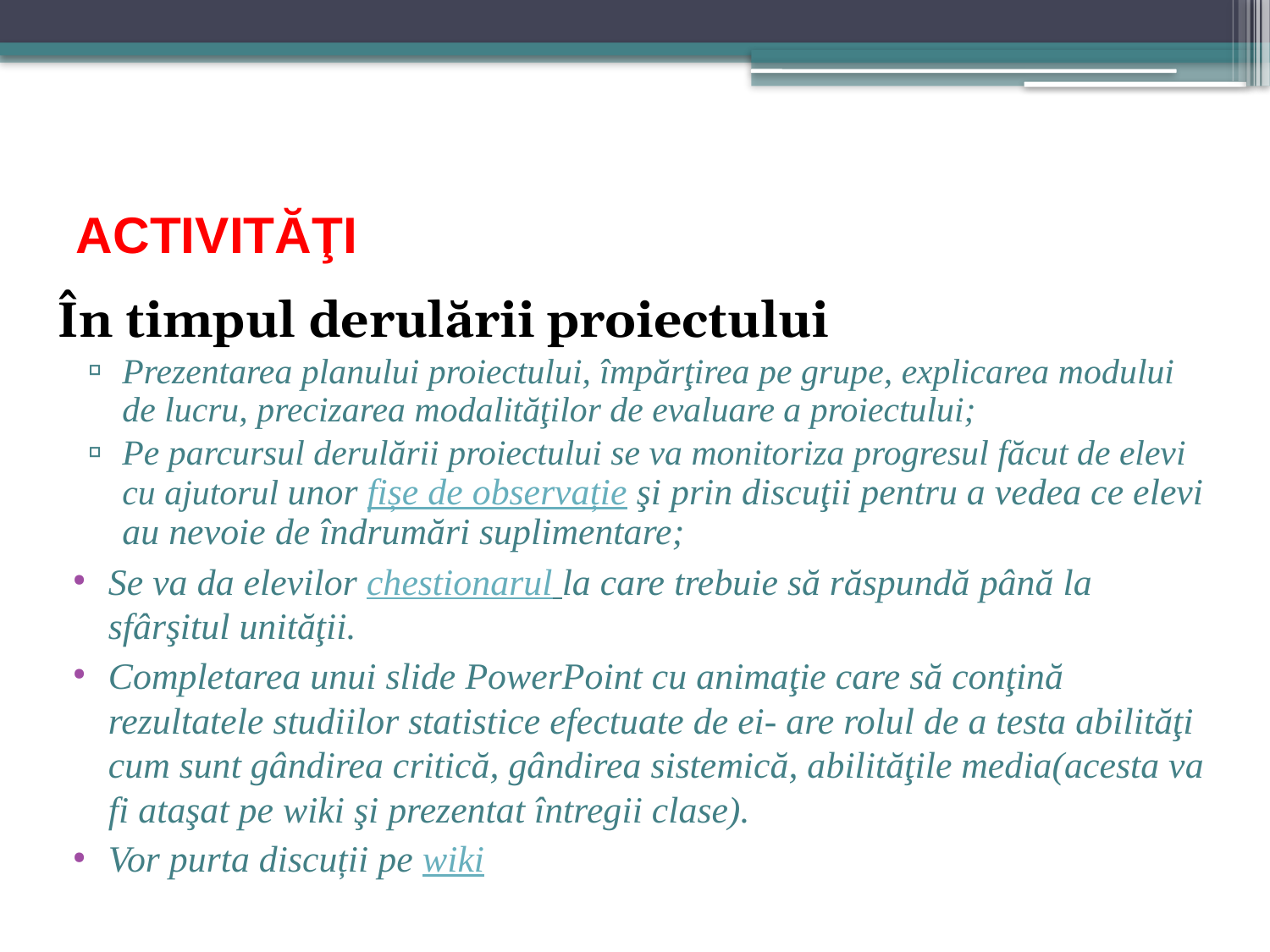

# ACTIVITĂŢI
În timpul derulării proiectului
Prezentarea planului proiectului, împărţirea pe grupe, explicarea modului de lucru, precizarea modalităţilor de evaluare a proiectului;
Pe parcursul derulării proiectului se va monitoriza progresul făcut de elevi cu ajutorul unor fișe de observație şi prin discuţii pentru a vedea ce elevi au nevoie de îndrumări suplimentare;
Se va da elevilor chestionarul la care trebuie să răspundă până la sfârşitul unităţii.
Completarea unui slide PowerPoint cu animaţie care să conţină rezultatele studiilor statistice efectuate de ei- are rolul de a testa abilităţi cum sunt gândirea critică, gândirea sistemică, abilităţile media(acesta va fi ataşat pe wiki şi prezentat întregii clase).
Vor purta discuții pe wiki